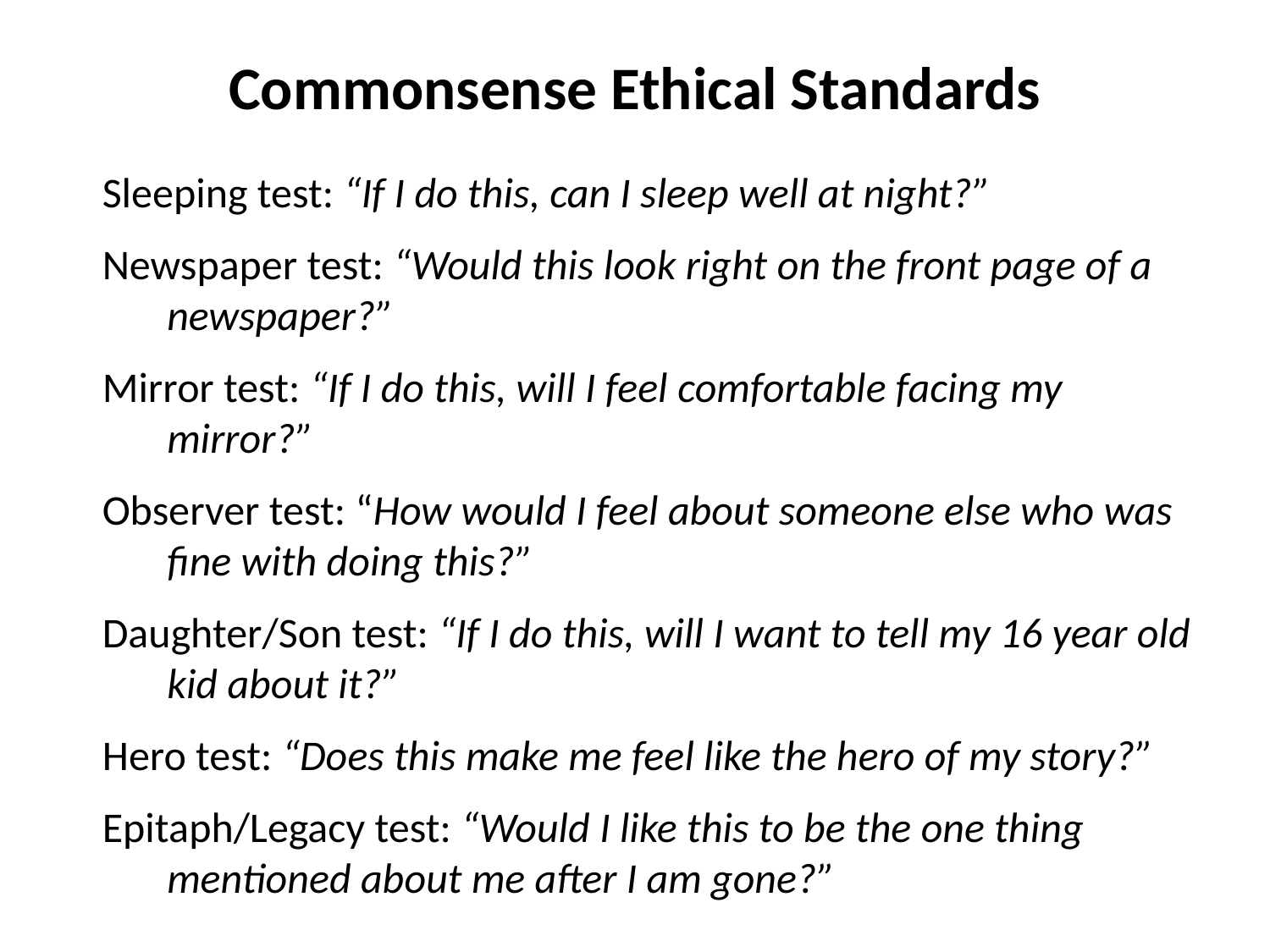

# Commonsense Ethical Standards
Sleeping test: “If I do this, can I sleep well at night?”

Newspaper test: “Would this look right on the front page of a newspaper?”

Mirror test: “If I do this, will I feel comfortable facing my mirror?”

Observer test: “How would I feel about someone else who was fine with doing this?”

Daughter/Son test: “If I do this, will I want to tell my 16 year old kid about it?”

Hero test: “Does this make me feel like the hero of my story?”

Epitaph/Legacy test: “Would I like this to be the one thing mentioned about me after I am gone?”